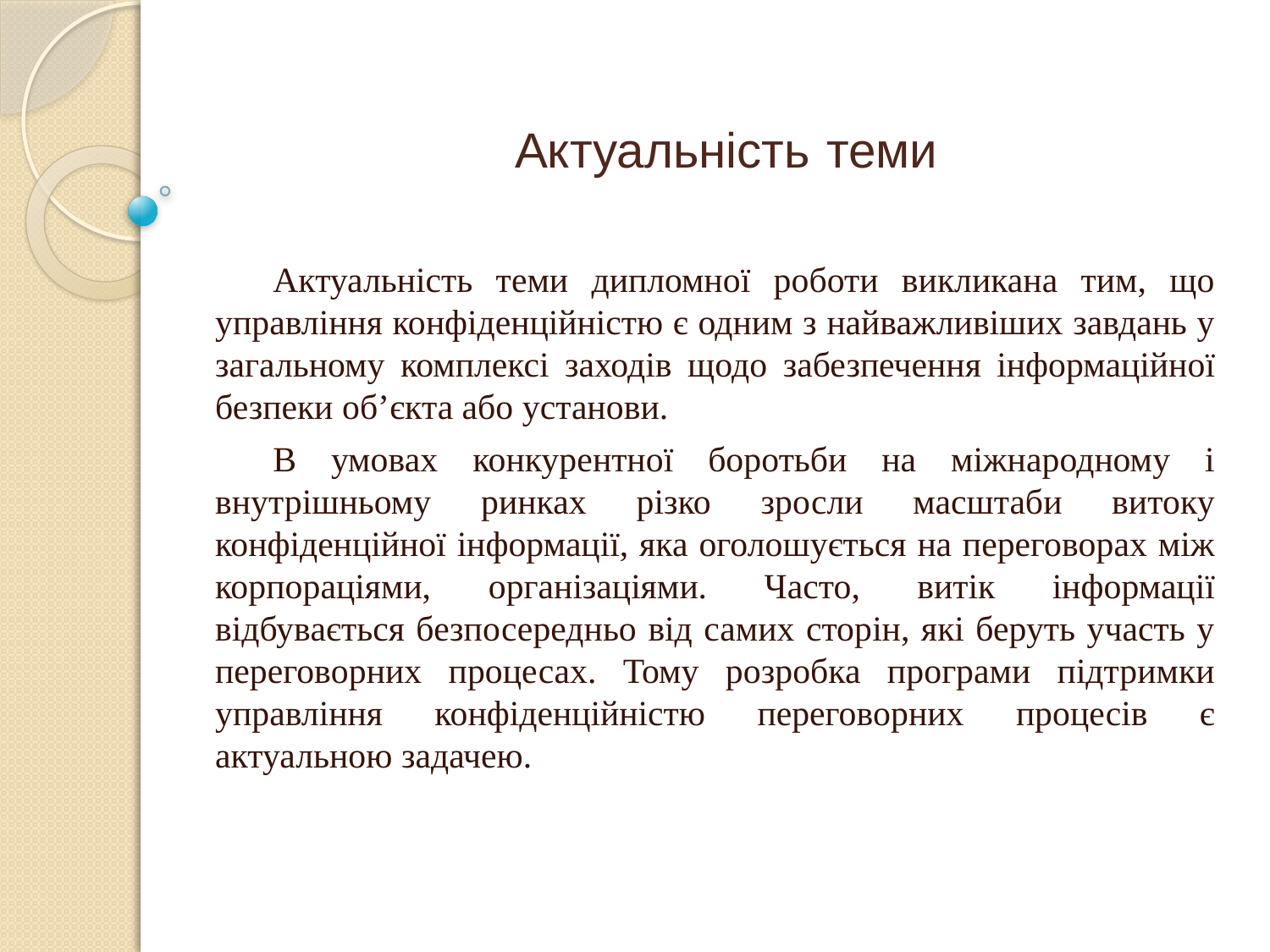

# Актуальність теми
Актуальність теми дипломної роботи викликана тим, що управління конфіденційністю є одним з найважливіших завдань у загальному комплексі заходів щодо забезпечення інформаційної безпеки об’єкта або установи.
В умовах конкурентної боротьби на міжнародному і внутрішньому ринках різко зросли масштаби витоку конфіденційної інформації, яка оголошується на переговорах між корпораціями, організаціями. Часто, витік інформації відбувається безпосередньо від самих сторін, які беруть участь у переговорних процесах. Тому розробка програми підтримки управління конфіденційністю переговорних процесів є актуальною задачею.